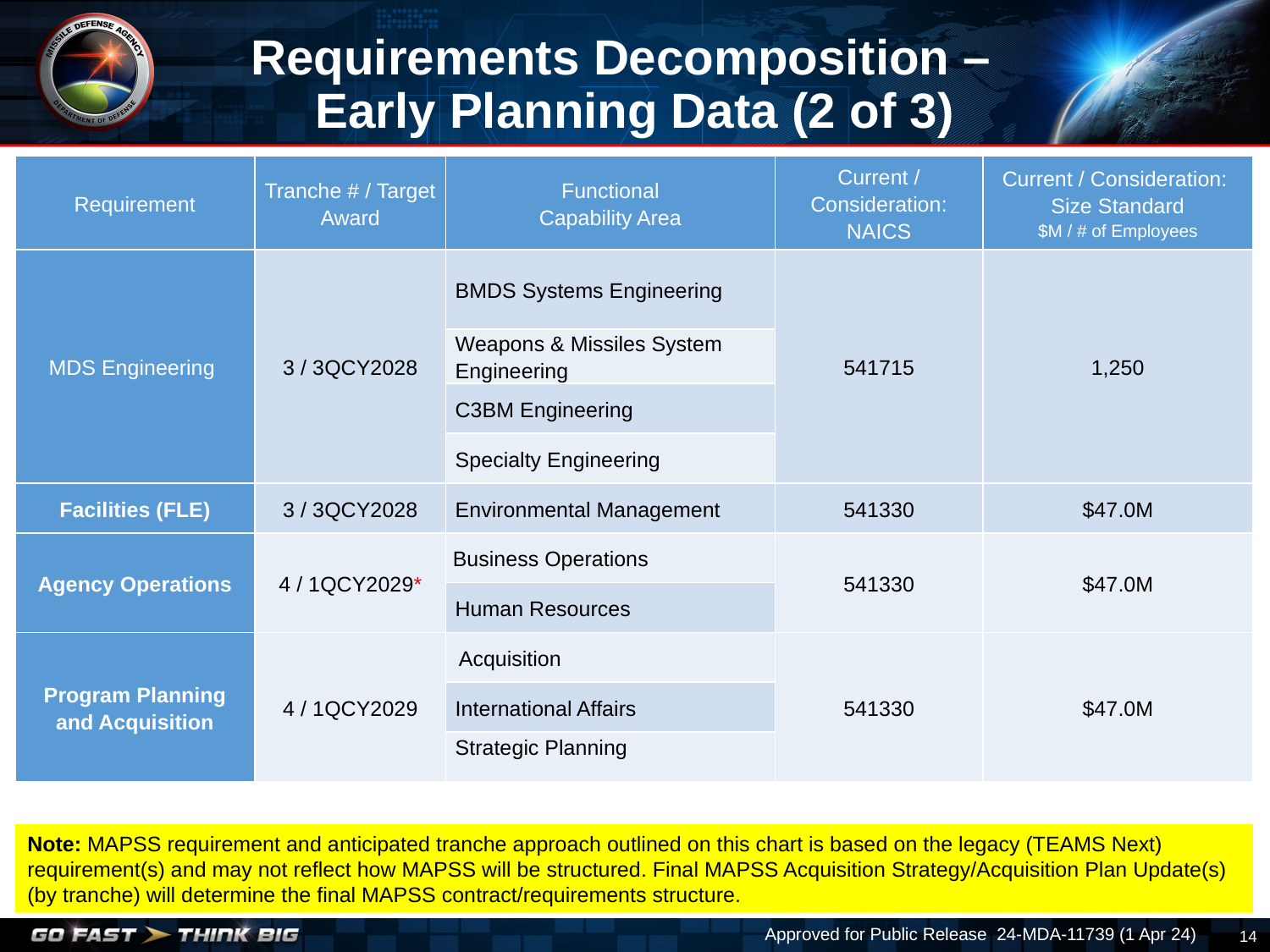

Requirements Decomposition –
Early Planning Data (2 of 3)
| Requirement | Tranche # / Target Award | Functional Capability Area | Current / Consideration: NAICS | Current / Consideration: Size Standard $M / # of Employees |
| --- | --- | --- | --- | --- |
| MDS Engineering | 3 / 3QCY2028 | BMDS Systems Engineering | 541715 | 1,250 |
|  |  | Weapons & Missiles System Engineering |  |  |
|  |  | C3BM Engineering |  |  |
|  |  | Specialty Engineering |  |  |
| Facilities (FLE) | 3 / 3QCY2028 | Environmental Management | 541330 | $47.0M |
| Agency Operations | 4 / 1QCY2029\* | Business Operations | 541330 | $47.0M |
|  |  | Human Resources |  |  |
| Program Planning and Acquisition | 4 / 1QCY2029 | Acquisition | 541330 | $47.0M |
|  |  | International Affairs |  |  |
|  |  | Strategic Planning |  |  |

Note: MAPSS requirement and anticipated tranche approach outlined on this chart is based on the legacy (TEAMS Next) requirement(s) and may not reflect how MAPSS will be structured. Final MAPSS Acquisition Strategy/Acquisition Plan Update(s) (by tranche) will determine the final MAPSS contract/requirements structure.
Approved for Public Release  24-MDA-11739 (1 Apr 24)
14